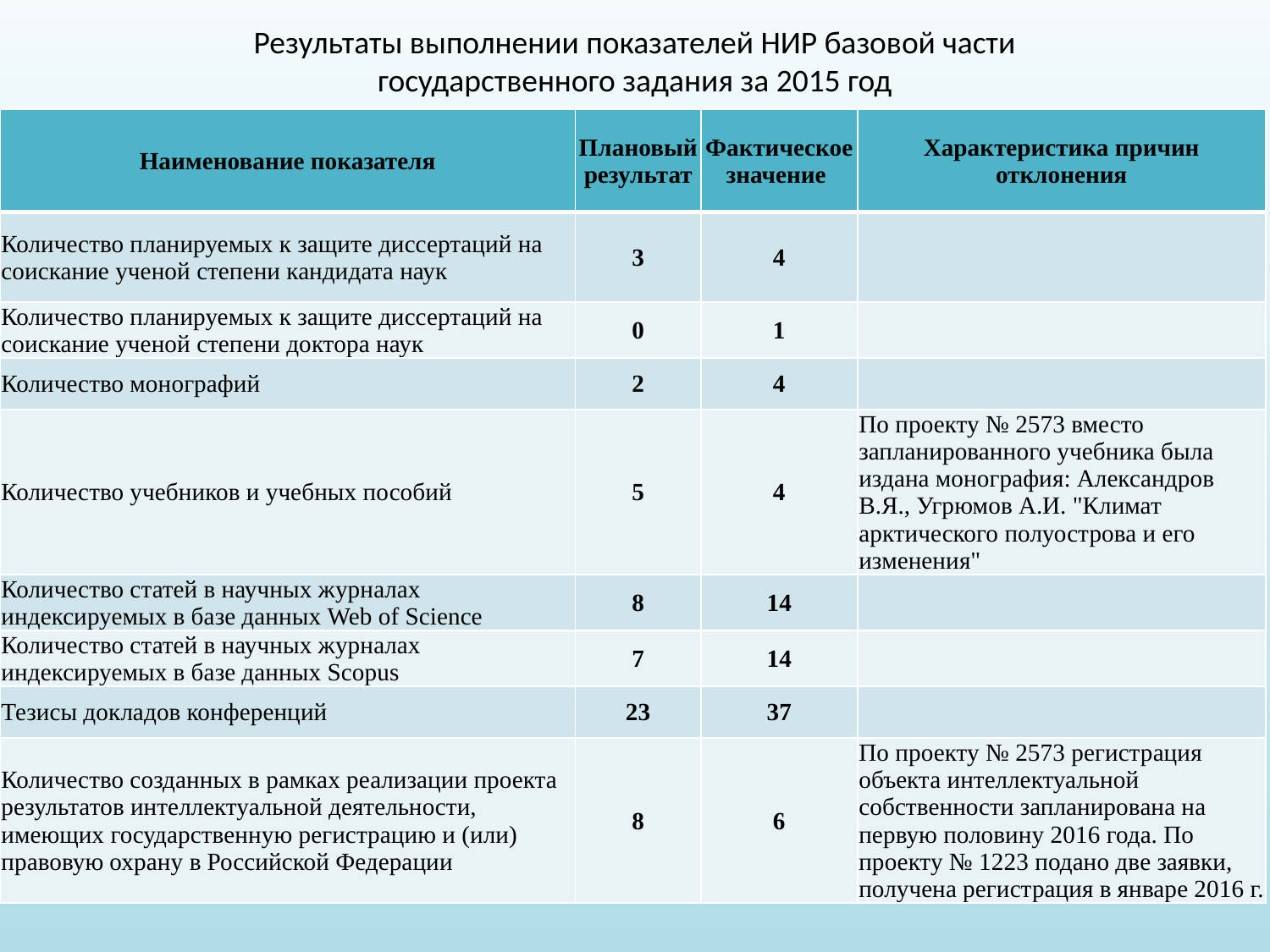

Результаты выполнении показателей НИР базовой части
государственного задания за 2015 год
| Наименование показателя | Плановый результат | Фактическое значение | Характеристика причин отклонения |
| --- | --- | --- | --- |
| Количество планируемых к защите диссертаций на соискание ученой степени кандидата наук | 3 | 4 |  |
| Количество планируемых к защите диссертаций на соискание ученой степени доктора наук | 0 | 1 |  |
| Количество монографий | 2 | 4 |  |
| Количество учебников и учебных пособий | 5 | 4 | По проекту № 2573 вместо запланированного учебника была издана монография: Александров В.Я., Угрюмов А.И. "Климат арктического полуострова и его изменения" |
| Количество статей в научных журналах индексируемых в базе данных Web of Science | 8 | 14 |  |
| Количество статей в научных журналах индексируемых в базе данных Scopus | 7 | 14 |  |
| Тезисы докладов конференций | 23 | 37 |  |
| Количество созданных в рамках реализации проекта результатов интеллектуальной деятельности, имеющих государственную регистрацию и (или) правовую охрану в Российской Федерации | 8 | 6 | По проекту № 2573 регистрация объекта интеллектуальной собственности запланирована на первую половину 2016 года. По проекту № 1223 подано две заявки, получена регистрация в январе 2016 г. |